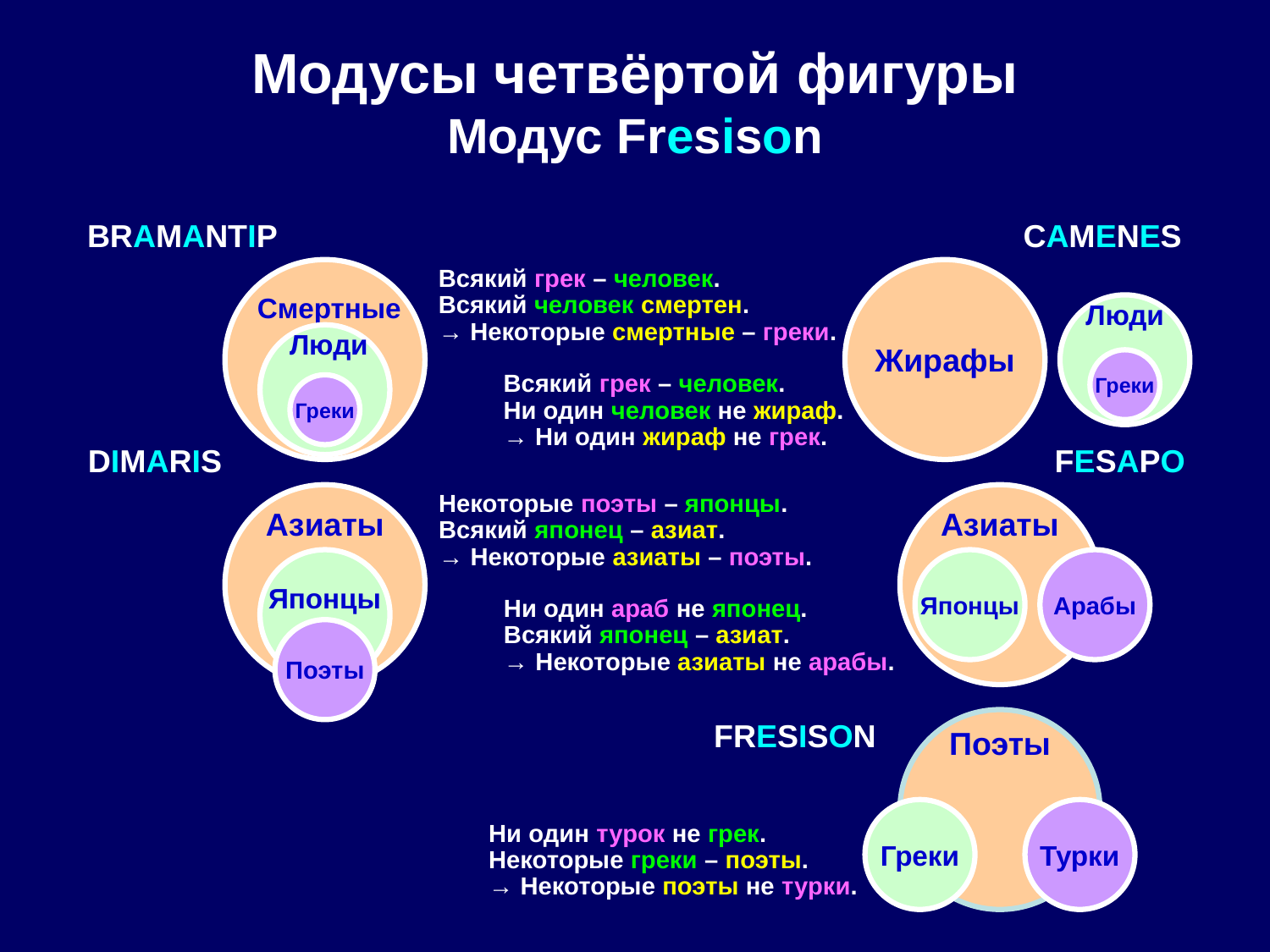

# Модусы четвёртой фигуры Модус Fresison
BRAMANTIP
CAMENES
 Смертные
Жирафы
Всякий грек – человек.
Всякий человек смертен.
→ Некоторые смертные – греки.
Люди
 Люди
Греки
Всякий грек – человек.
Ни один человек не жираф.
→ Ни один жираф не грек.
Греки
DIMARIS
FESAPO
Азиаты
Некоторые поэты – японцы.
Всякий японец – азиат.
→ Некоторые азиаты – поэты.
Азиаты
Японцы
Японцы
Арабы
Ни один араб не японец.
Всякий японец – азиат.
→ Некоторые азиаты не арабы.
Поэты
FRESISON
Поэты
Греки
Турки
Ни один турок не грек.
Некоторые греки – поэты.
→ Некоторые поэты не турки.